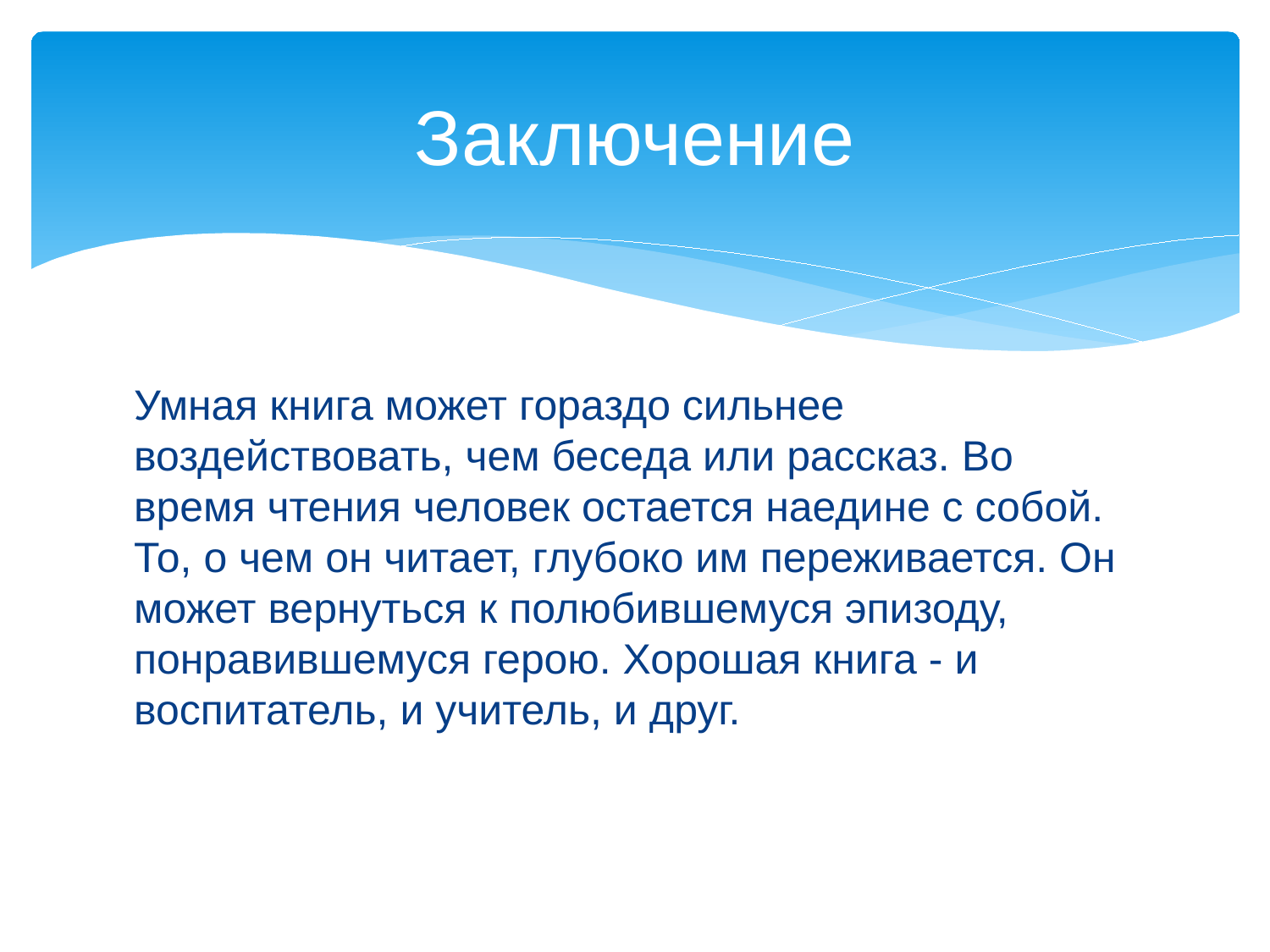

# Заключение
Умная книга может гораздо сильнее воздействовать, чем беседа или рассказ. Во время чтения человек остается наедине с собой. То, о чем он читает, глубоко им переживается. Он может вернуться к полюбившемуся эпизоду, понравившемуся герою. Хорошая книга - и воспитатель, и учитель, и друг.